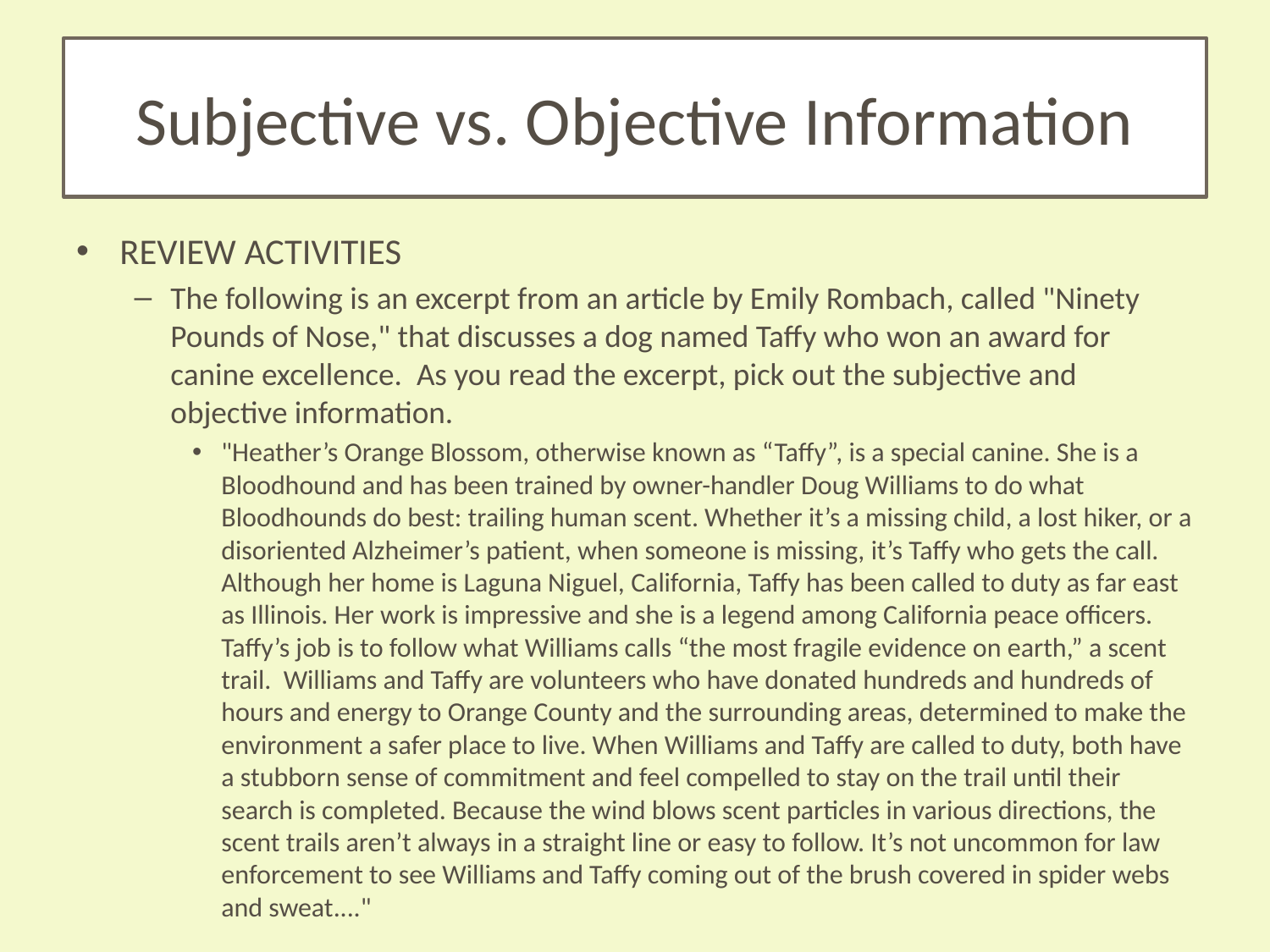

# Subjective vs. Objective Information
REVIEW ACTIVITIES
The following is an excerpt from an article by Emily Rombach, called "Ninety Pounds of Nose," that discusses a dog named Taffy who won an award for canine excellence.  As you read the excerpt, pick out the subjective and objective information.
"Heather’s Orange Blossom, otherwise known as “Taffy”, is a special canine. She is a Bloodhound and has been trained by owner-handler Doug Williams to do what Bloodhounds do best: trailing human scent. Whether it’s a missing child, a lost hiker, or a disoriented Alzheimer’s patient, when someone is missing, it’s Taffy who gets the call. Although her home is Laguna Niguel, California, Taffy has been called to duty as far east as Illinois. Her work is impressive and she is a legend among California peace officers. Taffy’s job is to follow what Williams calls “the most fragile evidence on earth,” a scent trail.  Williams and Taffy are volunteers who have donated hundreds and hundreds of hours and energy to Orange County and the surrounding areas, determined to make the environment a safer place to live. When Williams and Taffy are called to duty, both have a stubborn sense of commitment and feel compelled to stay on the trail until their search is completed. Because the wind blows scent particles in various directions, the scent trails aren’t always in a straight line or easy to follow. It’s not uncommon for law enforcement to see Williams and Taffy coming out of the brush covered in spider webs and sweat...."